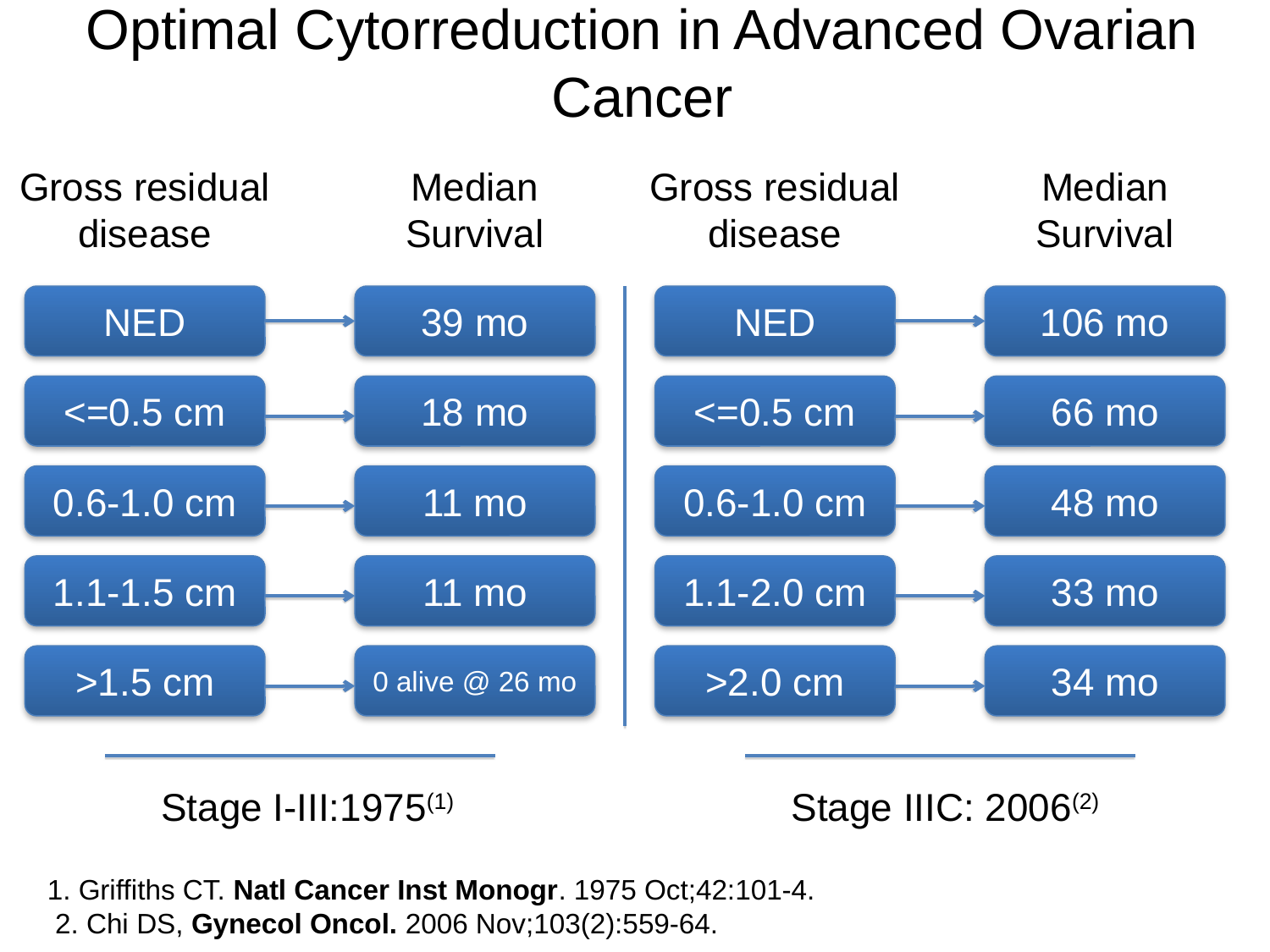

# Optimal Cytorreduction in Advanced Ovarian Cancer
Gross residual disease
Median Survival
Gross residual disease
Median Survival
NED
39 mo
NED
106 mo
<=0.5 cm
18 mo
<=0.5 cm
66 mo
0.6-1.0 cm
11 mo
0.6-1.0 cm
48 mo
1.1-1.5 cm
11 mo
1.1-2.0 cm
33 mo
>1.5 cm
0 alive @ 26 mo
>2.0 cm
34 mo
Stage I-III:1975(1)
Stage IIIC: 2006(2)
1. Griffiths CT. Natl Cancer Inst Monogr. 1975 Oct;42:101-4.
 2. Chi DS, Gynecol Oncol. 2006 Nov;103(2):559-64.